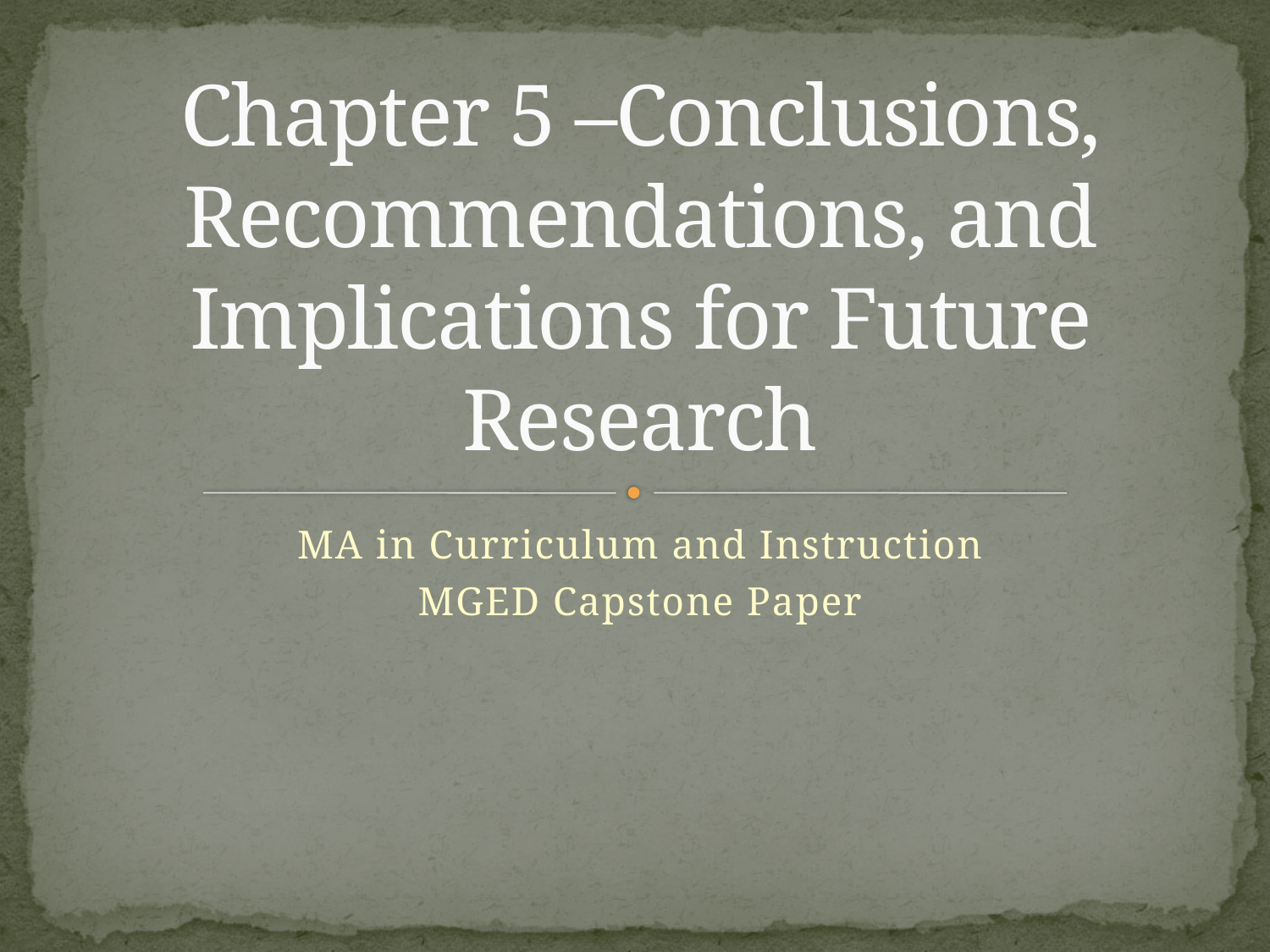

# Chapter 5 –Conclusions, Recommendations, and Implications for Future Research
MA in Curriculum and Instruction
MGED Capstone Paper